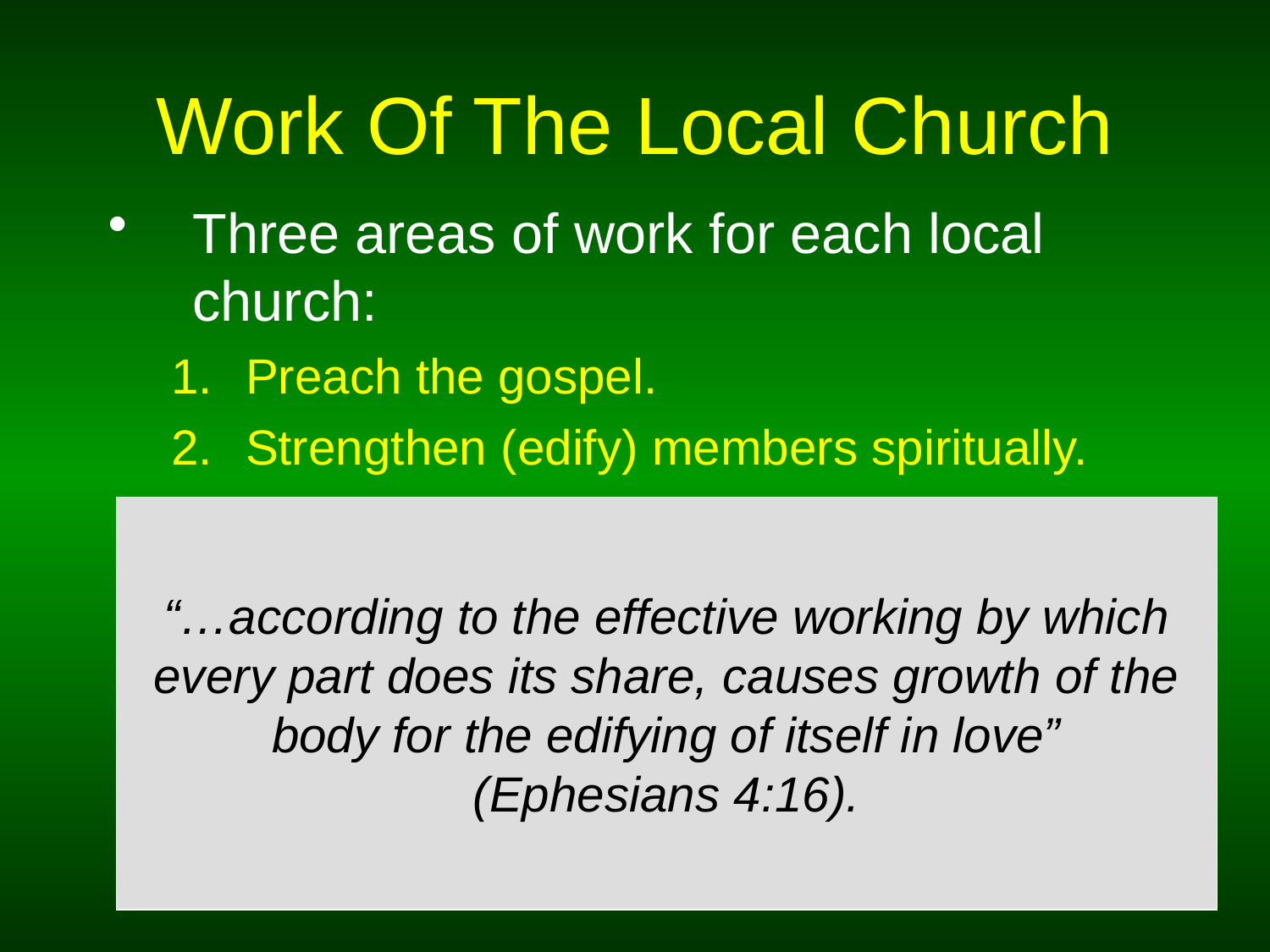

# Work Of The Local Church
Three areas of work for each local church:
Preach the gospel.
Strengthen (edify) members spiritually.
“…according to the effective working by which every part does its share, causes growth of the body for the edifying of itself in love”
(Ephesians 4:16).